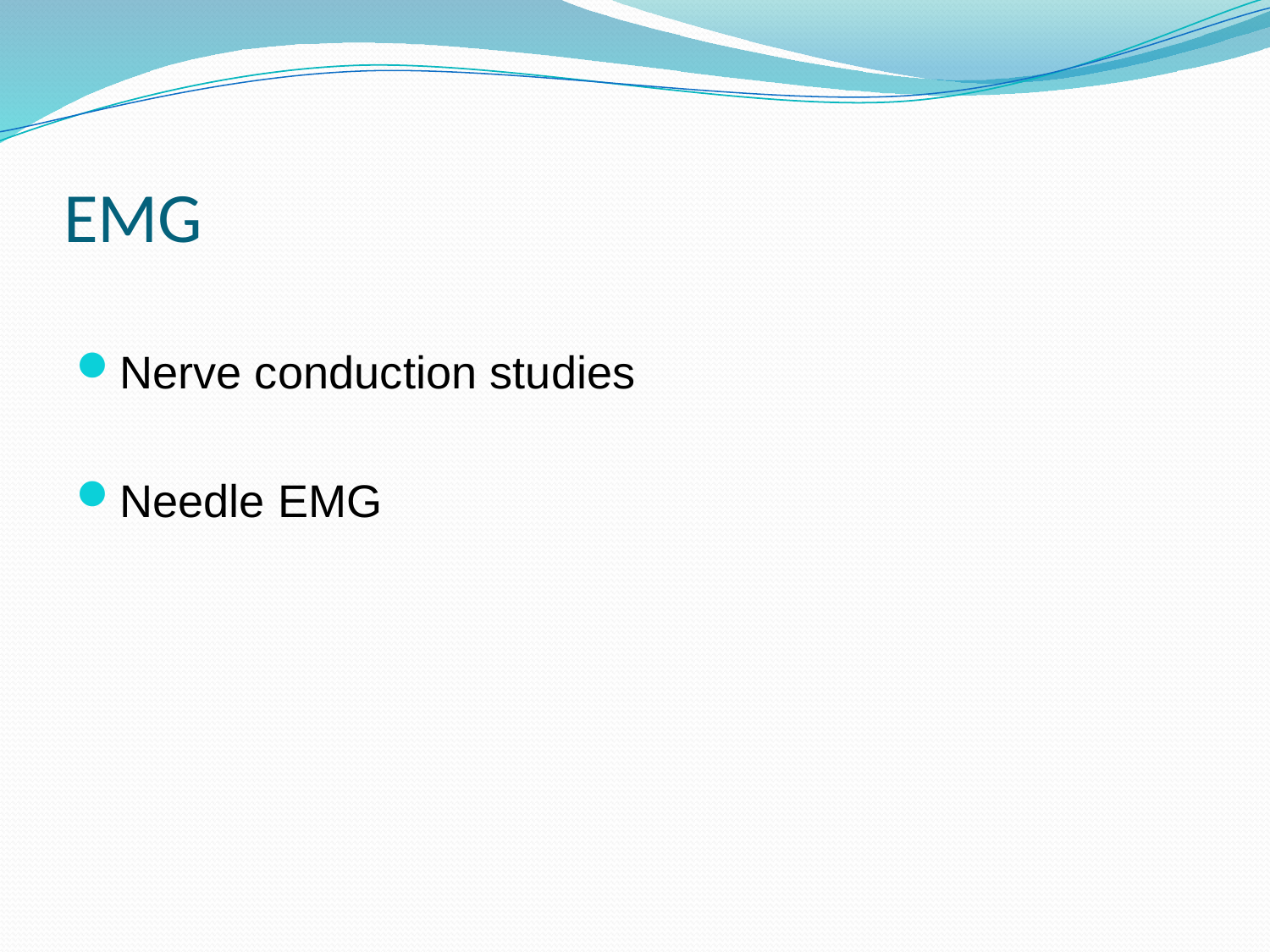

# EMG

Nerve conduction studies

Needle EMG